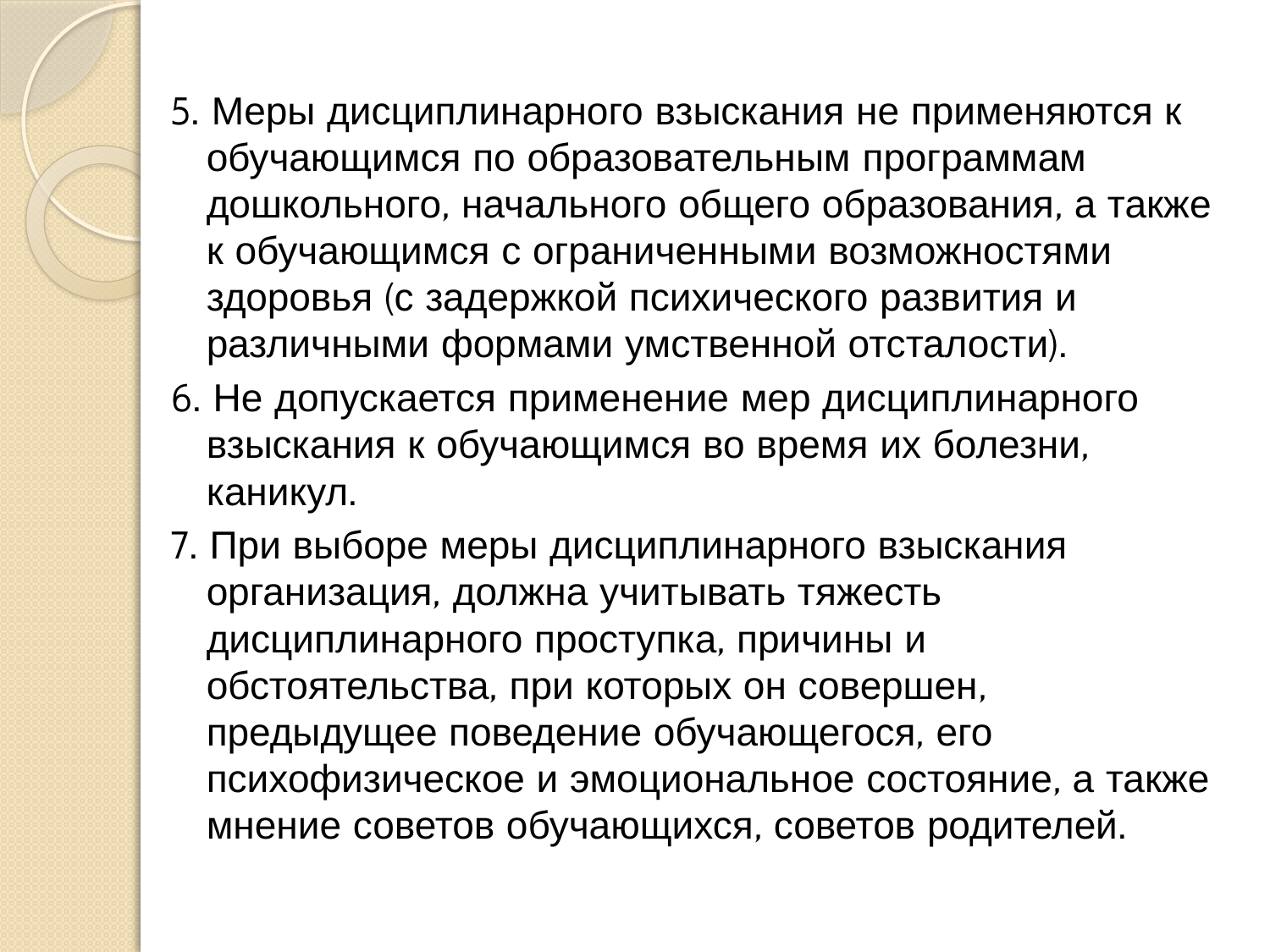

#
5. Меры дисциплинарного взыскания не применяются к обучающимся по образовательным программам дошкольного, начального общего образования, а также к обучающимся с ограниченными возможностями здоровья (с задержкой психического развития и различными формами умственной отсталости).
6. Не допускается применение мер дисциплинарного взыскания к обучающимся во время их болезни, каникул.
7. При выборе меры дисциплинарного взыскания организация, должна учитывать тяжесть дисциплинарного проступка, причины и обстоятельства, при которых он совершен, предыдущее поведение обучающегося, его психофизическое и эмоциональное состояние, а также мнение советов обучающихся, советов родителей.